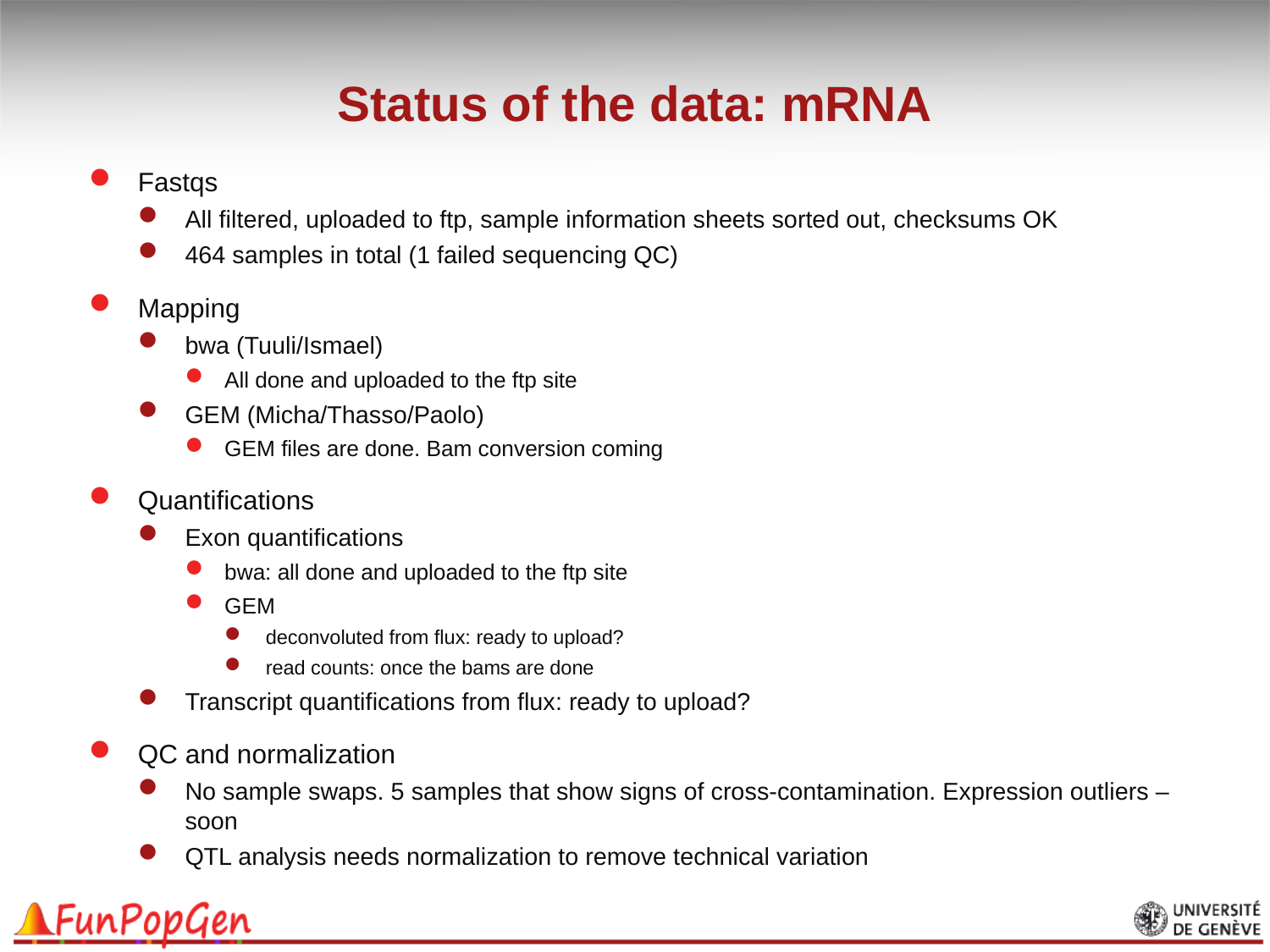

# Status of the data: mRNA
Fastqs
All filtered, uploaded to ftp, sample information sheets sorted out, checksums OK
464 samples in total (1 failed sequencing QC)
Mapping
bwa (Tuuli/Ismael)
All done and uploaded to the ftp site
GEM (Micha/Thasso/Paolo)
GEM files are done. Bam conversion coming
Quantifications
Exon quantifications
bwa: all done and uploaded to the ftp site
GEM
deconvoluted from flux: ready to upload?
read counts: once the bams are done
Transcript quantifications from flux: ready to upload?
QC and normalization
No sample swaps. 5 samples that show signs of cross-contamination. Expression outliers – soon
QTL analysis needs normalization to remove technical variation